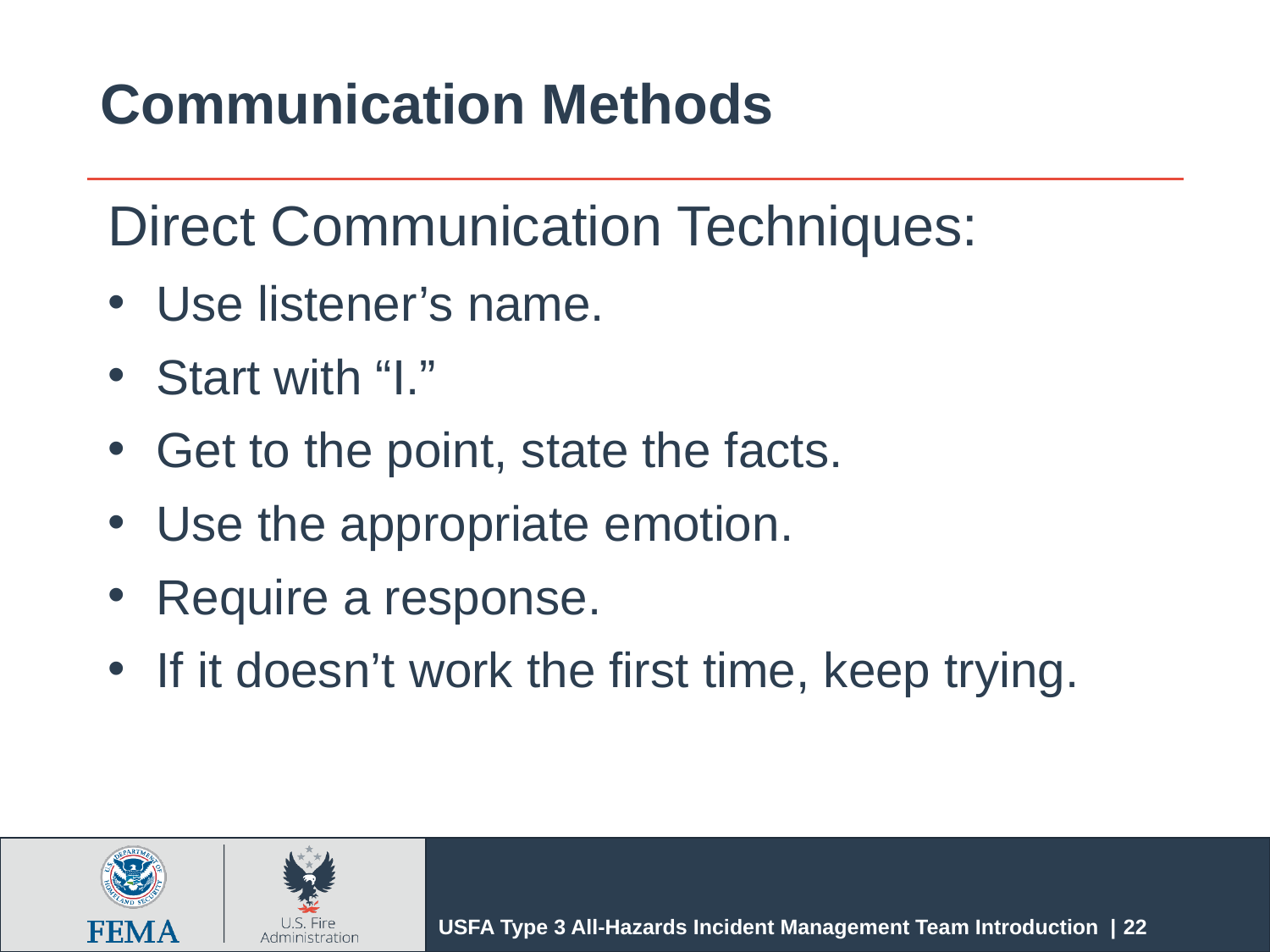

# Communication Methods
Direct Communication Techniques:
Use listener’s name.
Start with “I.”
Get to the point, state the facts.
Use the appropriate emotion.
Require a response.
If it doesn’t work the first time, keep trying.
USFA Type 3 All-Hazards Incident Management Team Introduction  | 22